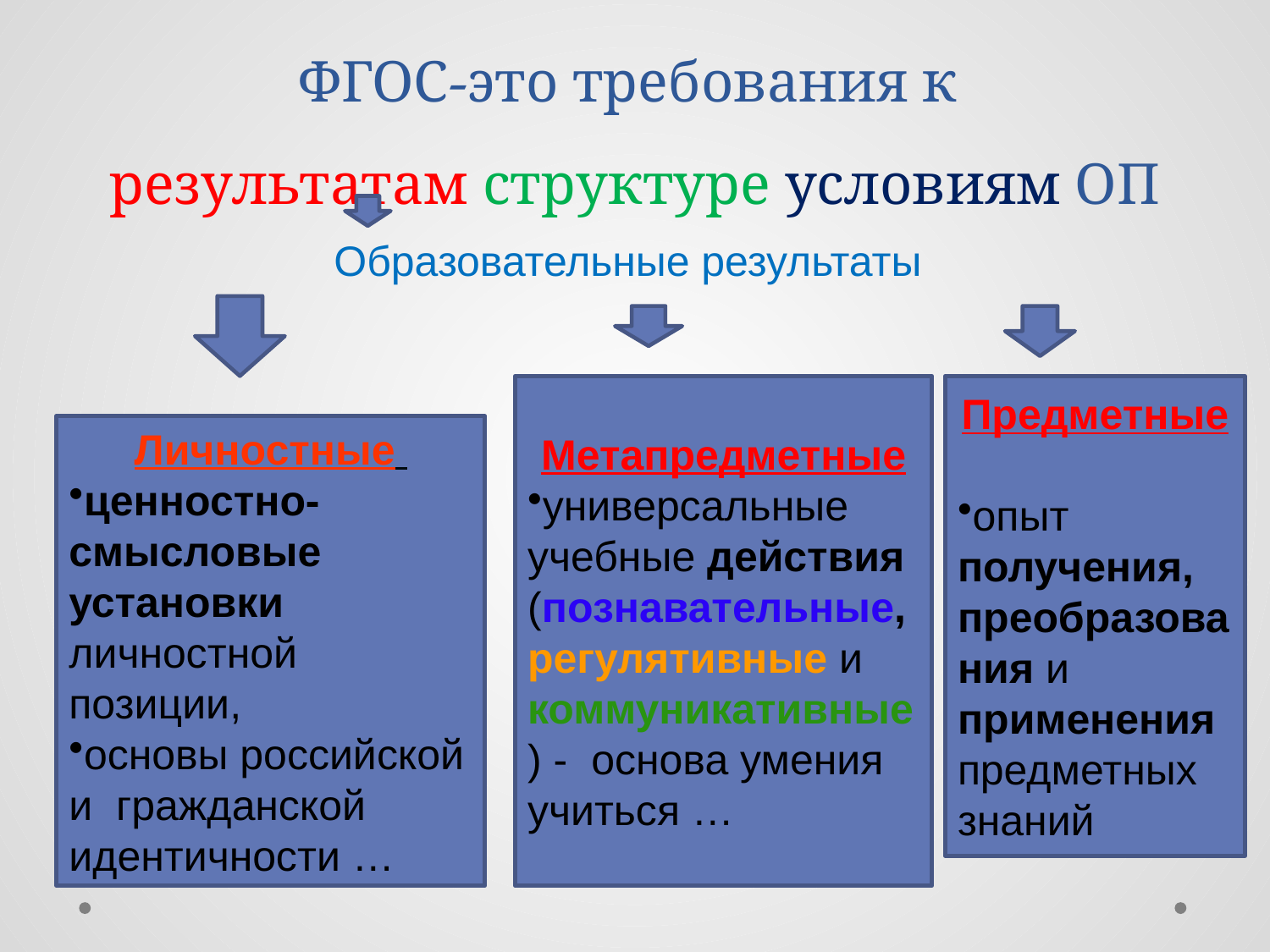

# ФГОС-это требования к результатам структуре условиям ОП

Образовательные результаты

Метапредметные
универсальные учебные действия (познавательные, регулятивные и коммуникативные) -  основа умения учиться …
Предметные
опыт
получения, преобразования и применения предметных знаний
Личностные
ценностно-смысловые установки личностной позиции,
основы российской и  гражданской идентичности …